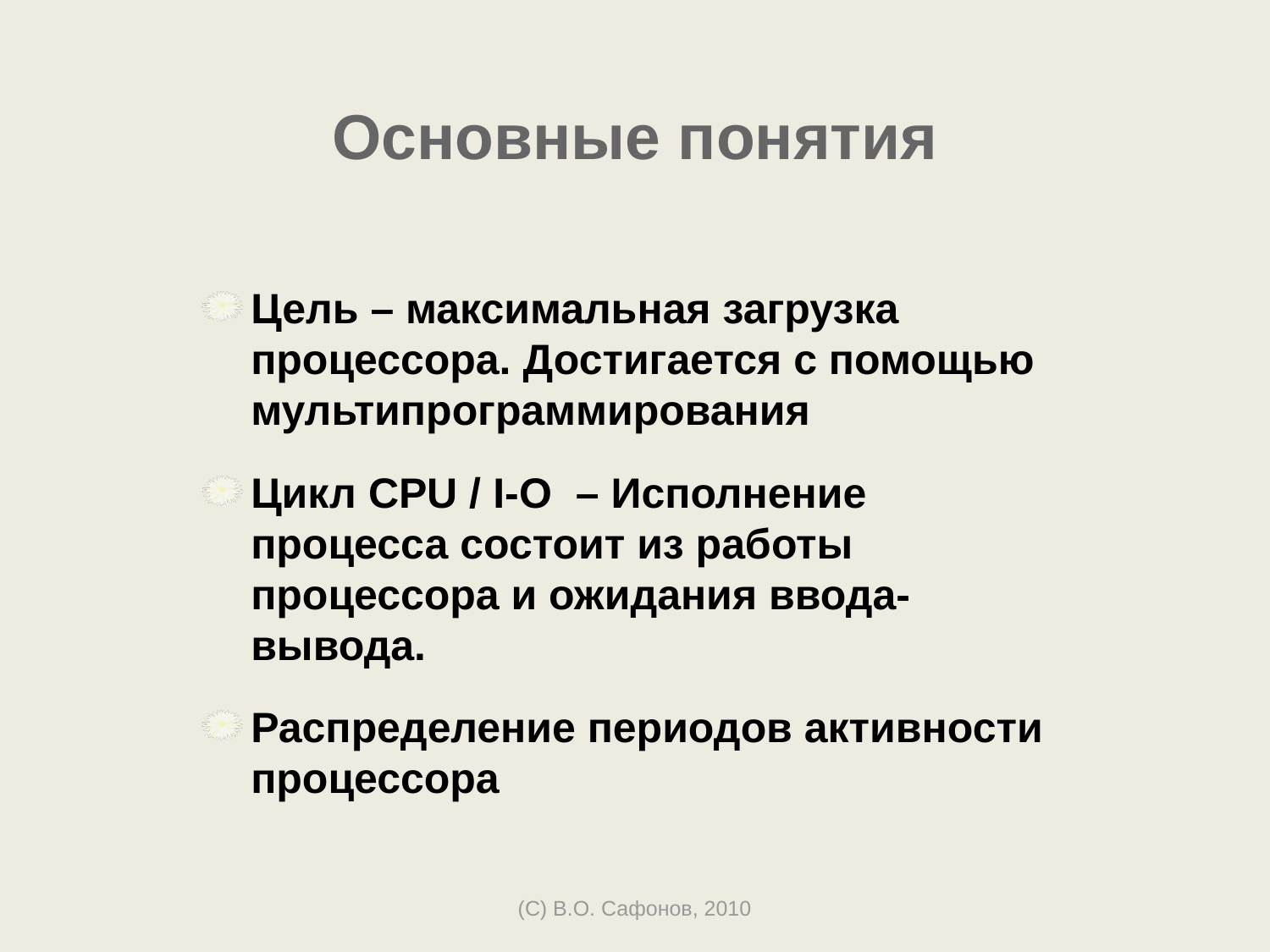

# Основные понятия
Цель – максимальная загрузка процессора. Достигается с помощью мультипрограммирования
Цикл CPU / I-O  – Исполнение процесса состоит из работы процессора и ожидания ввода-вывода.
Распределение периодов активности процессора

(C) В.О. Сафонов, 2010